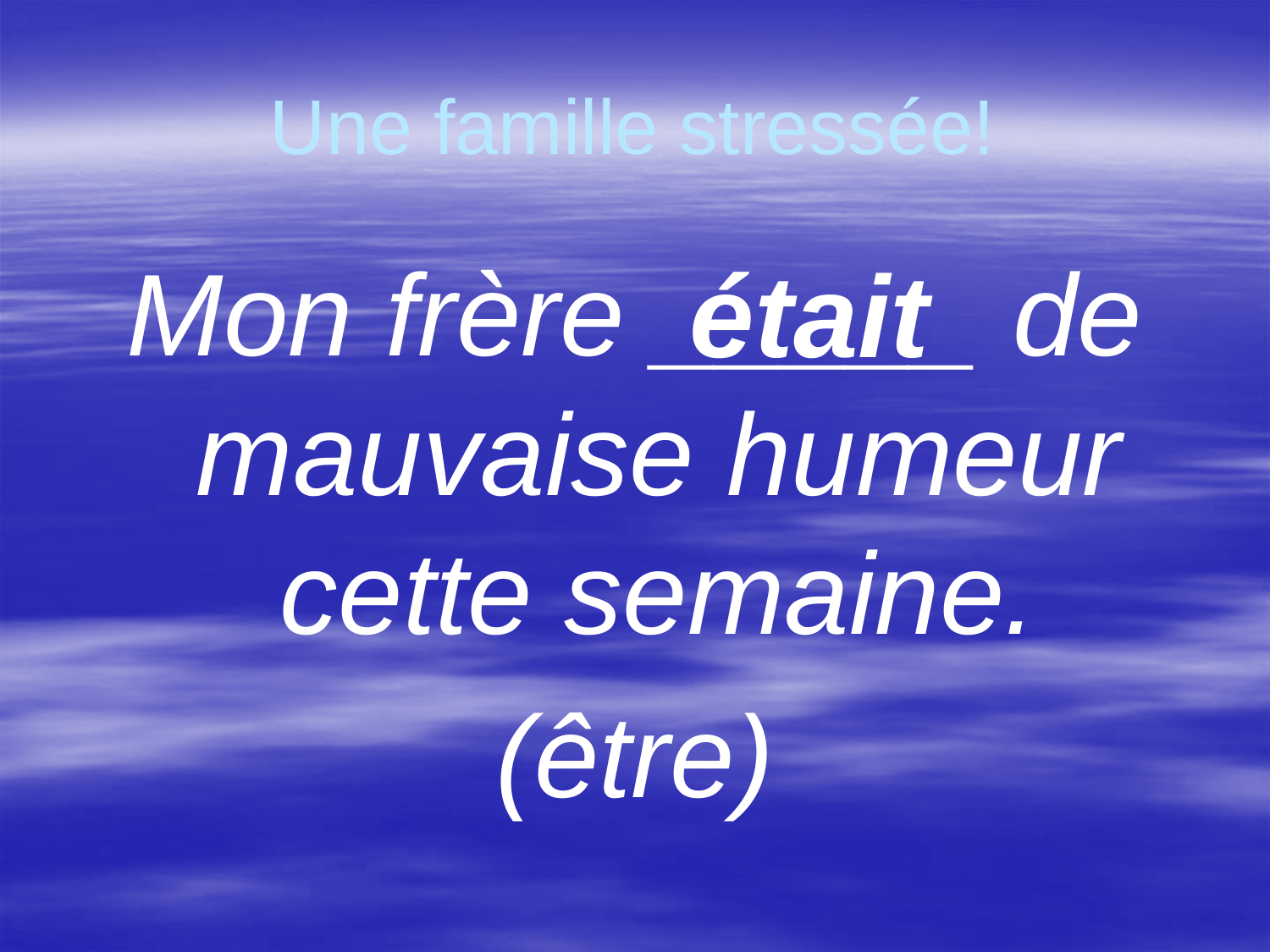

# Une famille stressée!
Mon frère _____ de mauvaise humeur cette semaine.
(être)
était